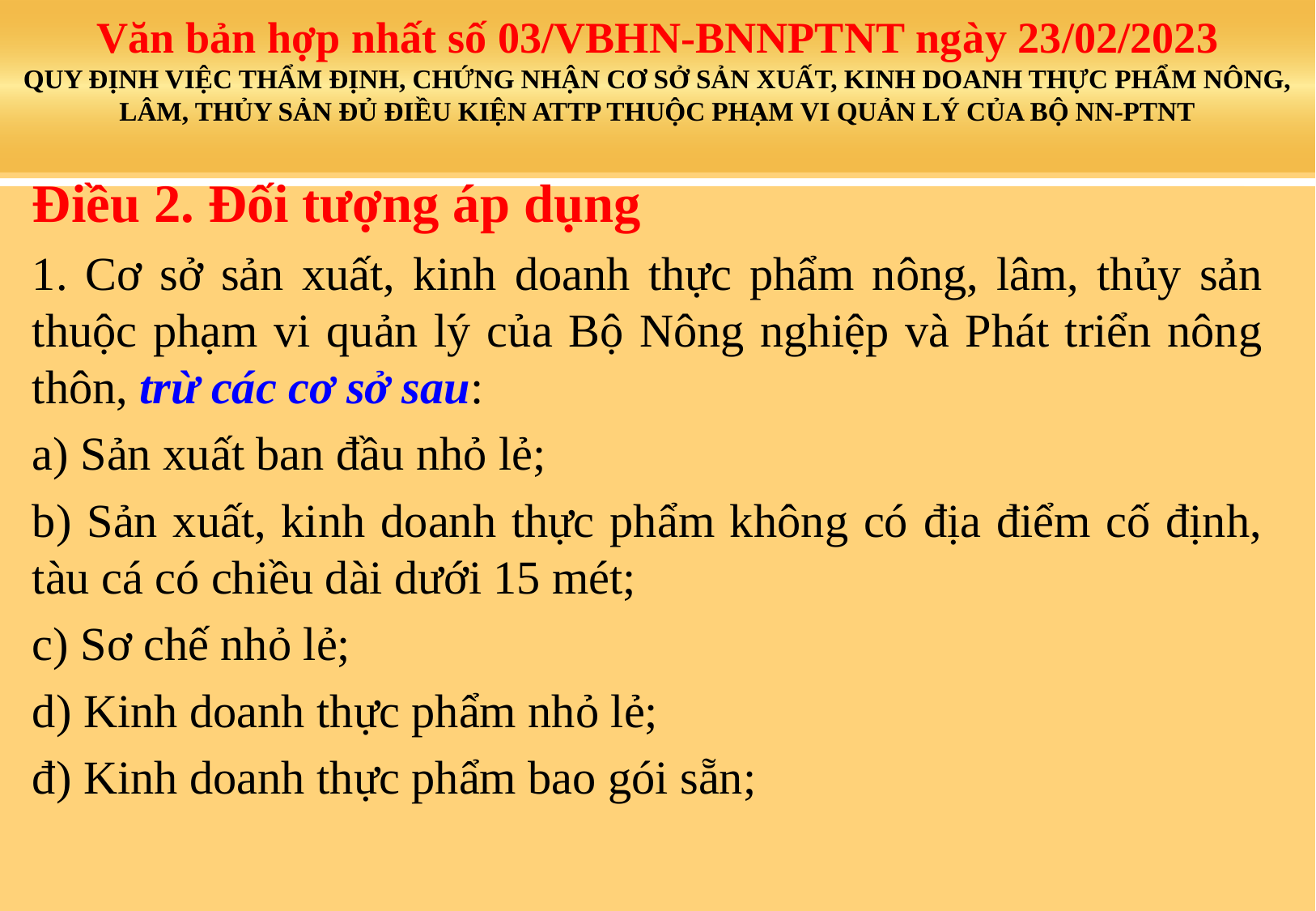

# Văn bản hợp nhất số 03/VBHN-BNNPTNT ngày 23/02/2023 QUY ĐỊNH VIỆC THẨM ĐỊNH, CHỨNG NHẬN CƠ SỞ SẢN XUẤT, KINH DOANH THỰC PHẨM NÔNG, LÂM, THỦY SẢN ĐỦ ĐIỀU KIỆN ATTP THUỘC PHẠM VI QUẢN LÝ CỦA BỘ NN-PTNT
Điều 2. Đối tượng áp dụng
1. Cơ sở sản xuất, kinh doanh thực phẩm nông, lâm, thủy sản thuộc phạm vi quản lý của Bộ Nông nghiệp và Phát triển nông thôn, trừ các cơ sở sau:
a) Sản xuất ban đầu nhỏ lẻ;
b) Sản xuất, kinh doanh thực phẩm không có địa điểm cố định, tàu cá có chiều dài dưới 15 mét;
c) Sơ chế nhỏ lẻ;
d) Kinh doanh thực phẩm nhỏ lẻ;
đ) Kinh doanh thực phẩm bao gói sẵn;